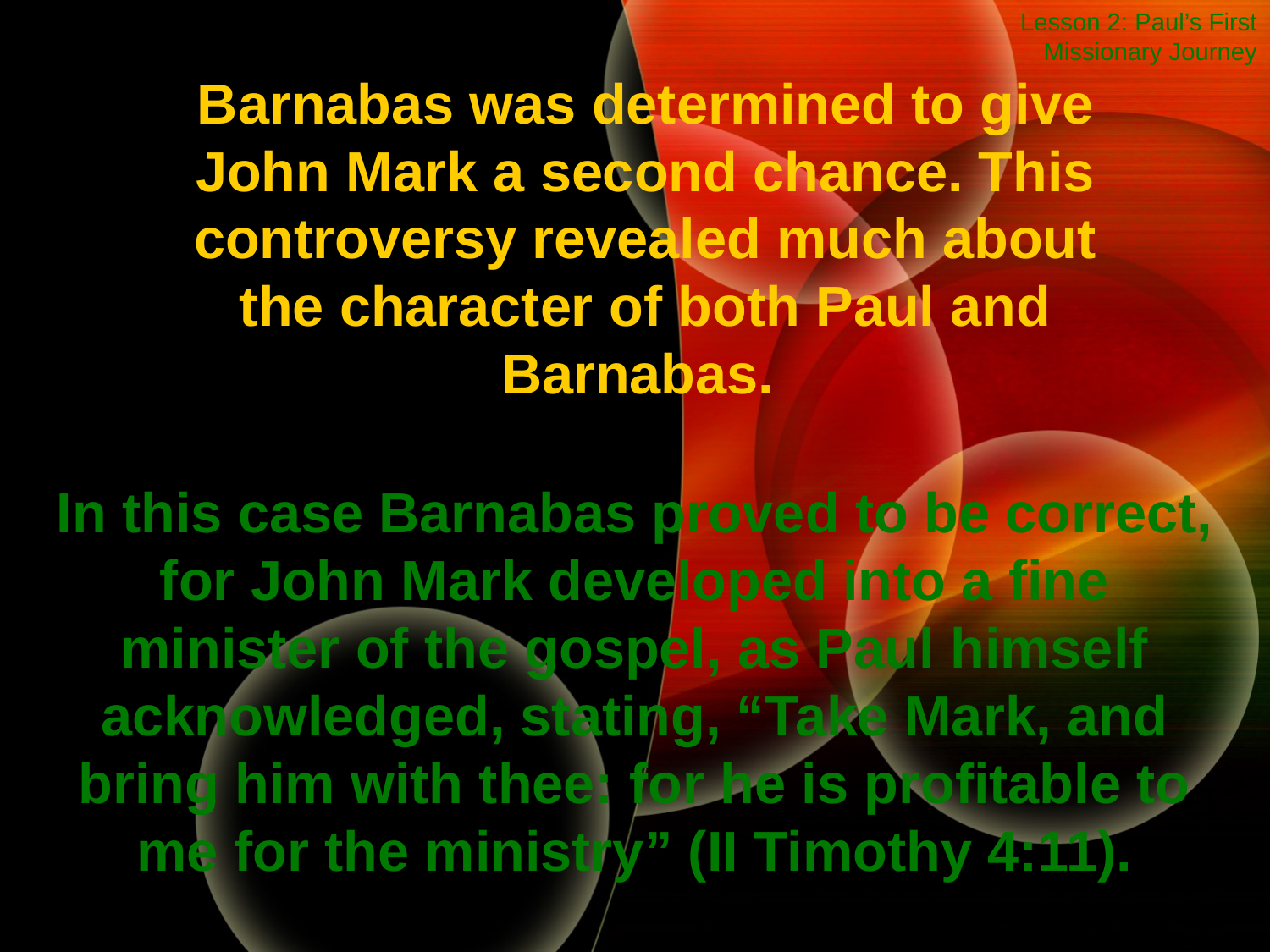

Lesson 2: Paul’s First Missionary Journey
Barnabas was determined to give John Mark a second chance. This controversy revealed much about the character of both Paul and Barnabas.
In this case Barnabas proved to be correct, for John Mark developed into a fine minister of the gospel, as Paul himself acknowledged, stating, “Take Mark, and bring him with thee: for he is profitable to me for the ministry” (II Timothy 4:11).